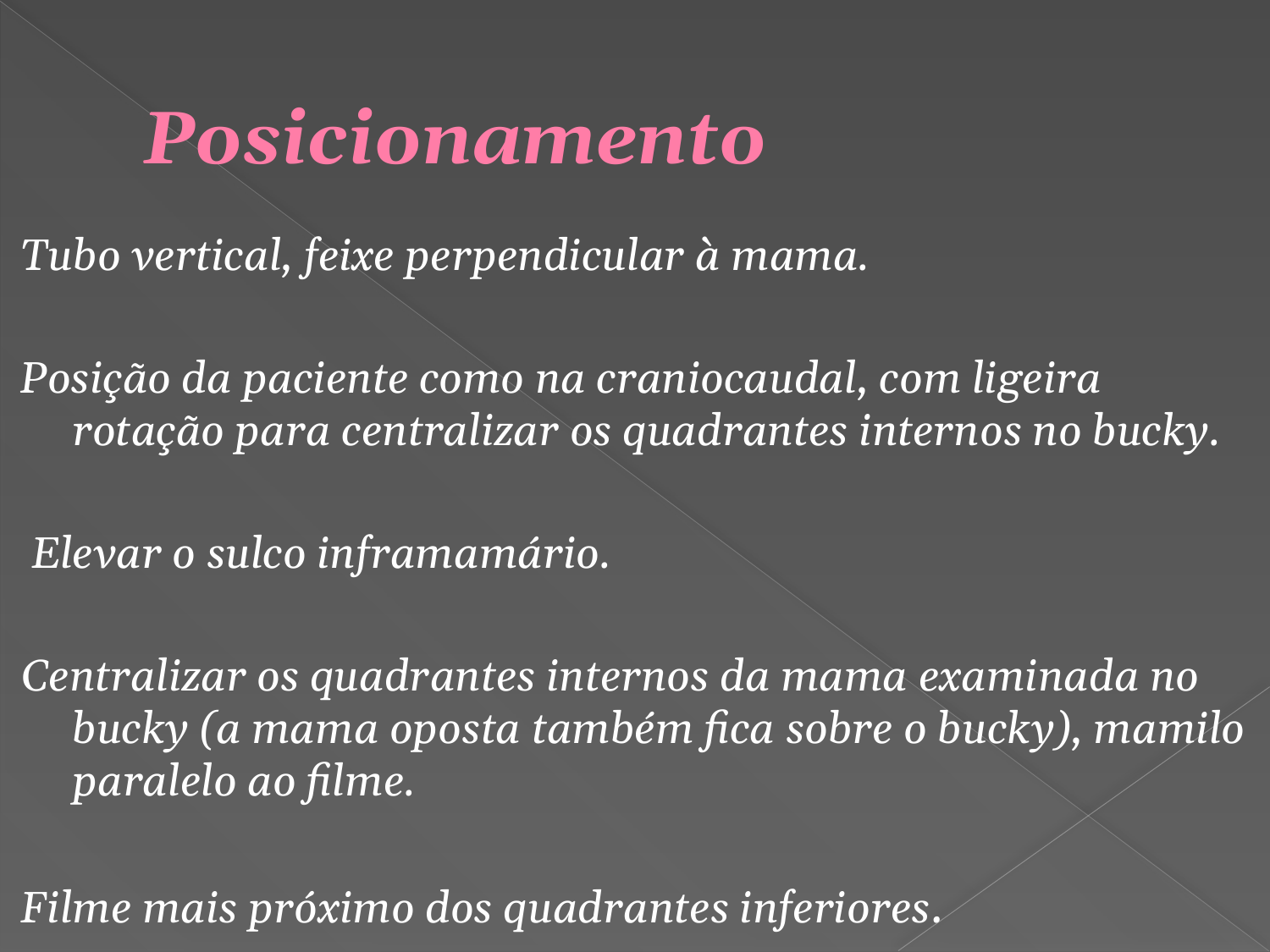

# Posicionamento

Tubo vertical, feixe perpendicular à mama.

Posição da paciente como na craniocaudal, com ligeira rotação para centralizar os quadrantes internos no bucky.

 Elevar o sulco inframamário.

Centralizar os quadrantes internos da mama examinada no bucky (a mama oposta também fica sobre o bucky), mamilo paralelo ao filme.

Filme mais próximo dos quadrantes inferiores.